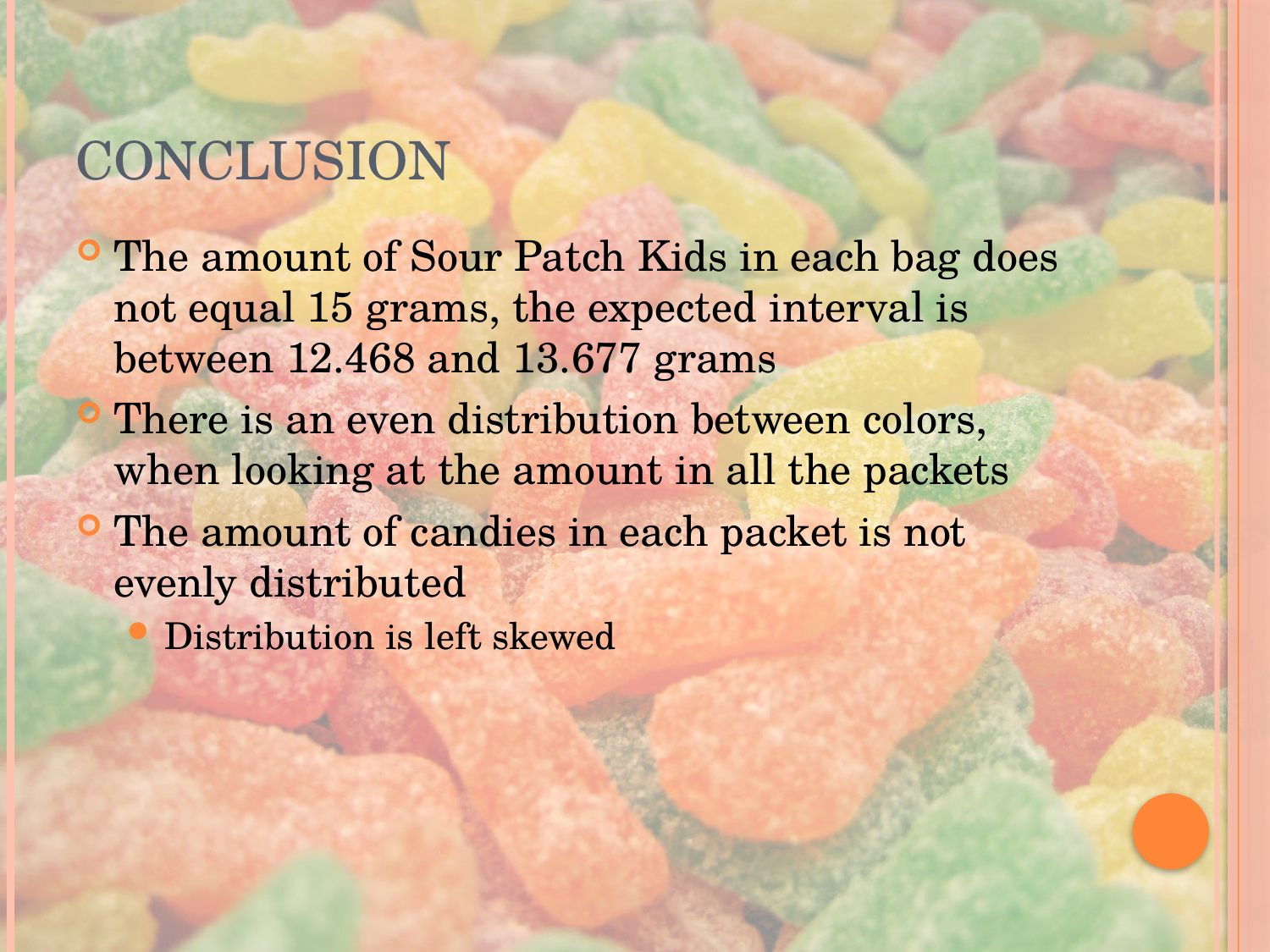

# Conclusion
The amount of Sour Patch Kids in each bag does not equal 15 grams, the expected interval is between 12.468 and 13.677 grams
There is an even distribution between colors, when looking at the amount in all the packets
The amount of candies in each packet is not evenly distributed
Distribution is left skewed